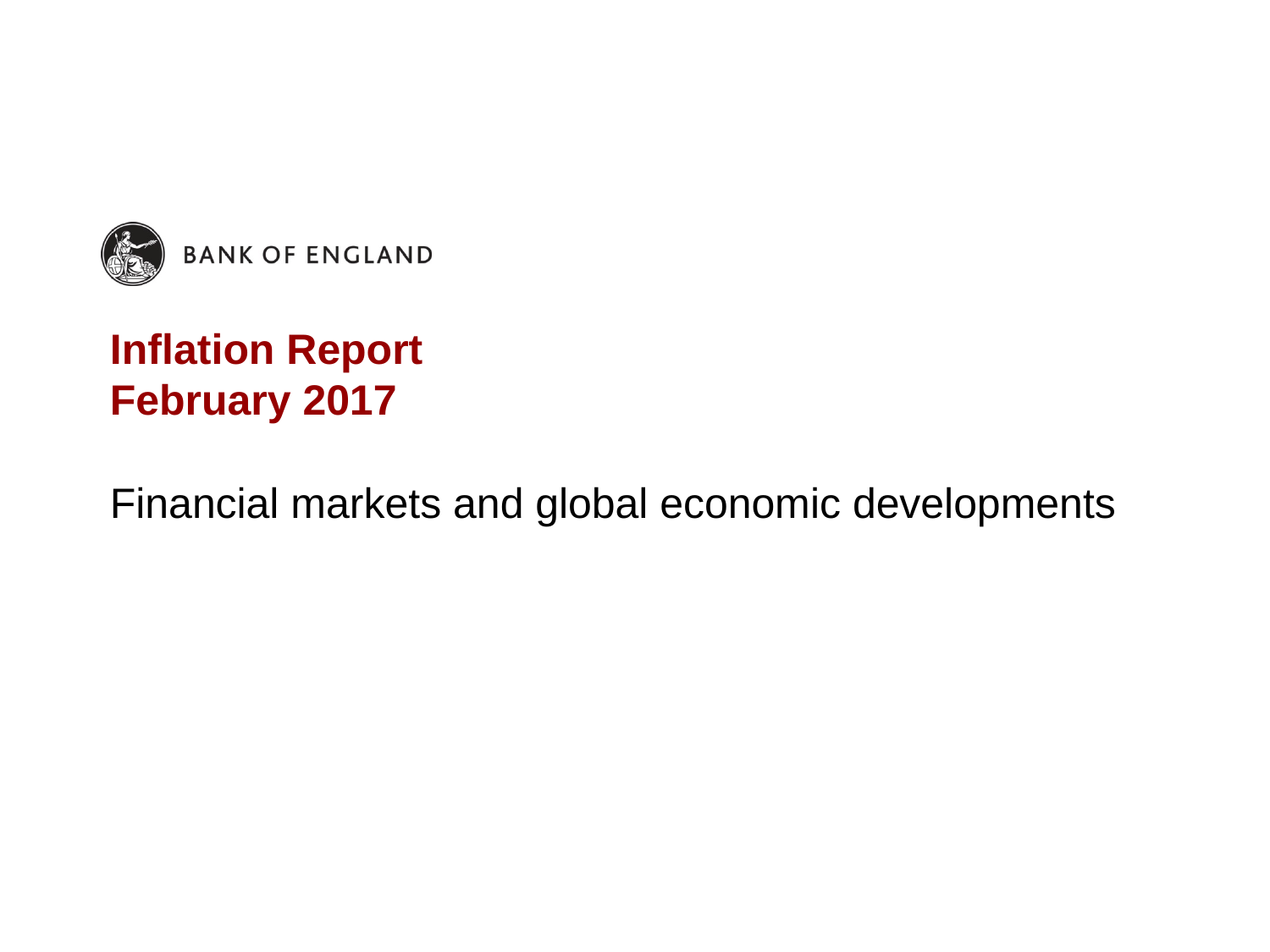

# Inflation Report February 2017
Financial markets and global economic developments